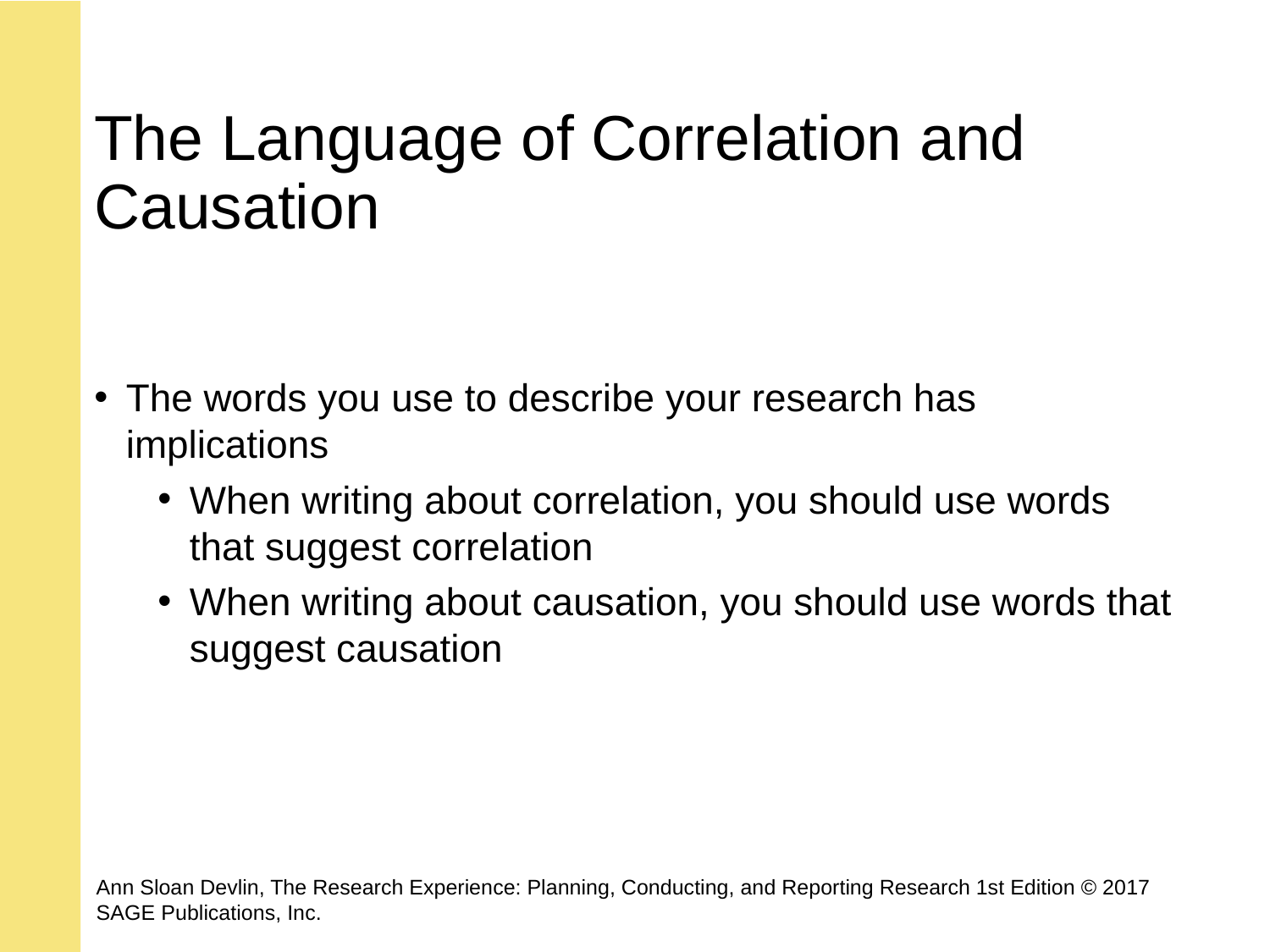

# The Language of Correlation and Causation
The words you use to describe your research has implications
When writing about correlation, you should use words that suggest correlation
When writing about causation, you should use words that suggest causation